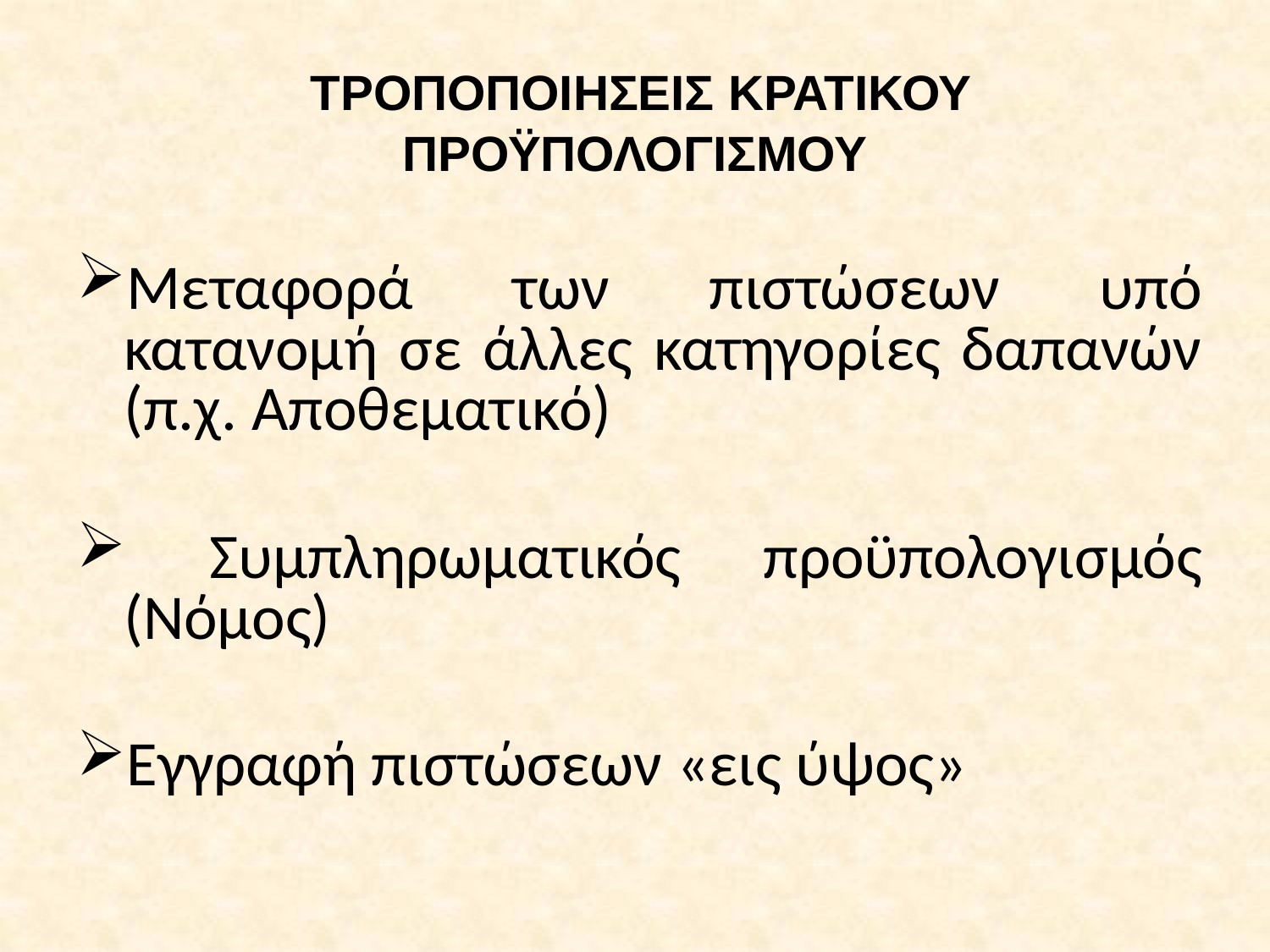

# ΤΡΟΠΟΠΟΙΗΣΕΙΣ ΚΡΑΤΙΚΟΥ ΠΡΟΫΠΟΛΟΓΙΣΜΟΥ
Μεταφορά των πιστώσεων υπό κατανομή σε άλλες κατηγορίες δαπανών (π.χ. Αποθεματικό)

 Συμπληρωματικός προϋπολογισμός (Νόμος)

Εγγραφή πιστώσεων «εις ύψος»